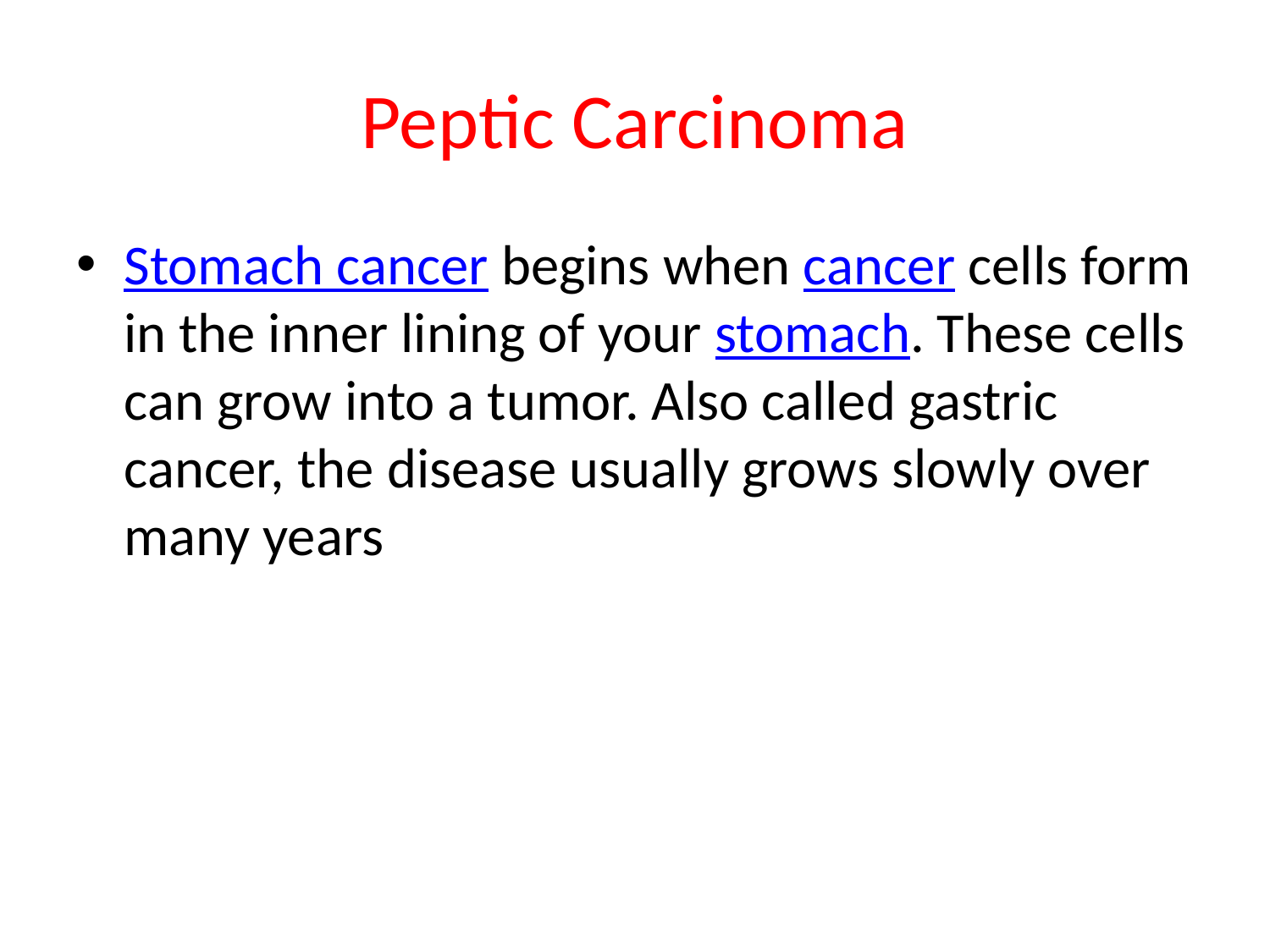

# Peptic Carcinoma
Stomach cancer begins when cancer cells form in the inner lining of your stomach. These cells can grow into a tumor. Also called gastric cancer, the disease usually grows slowly over many years